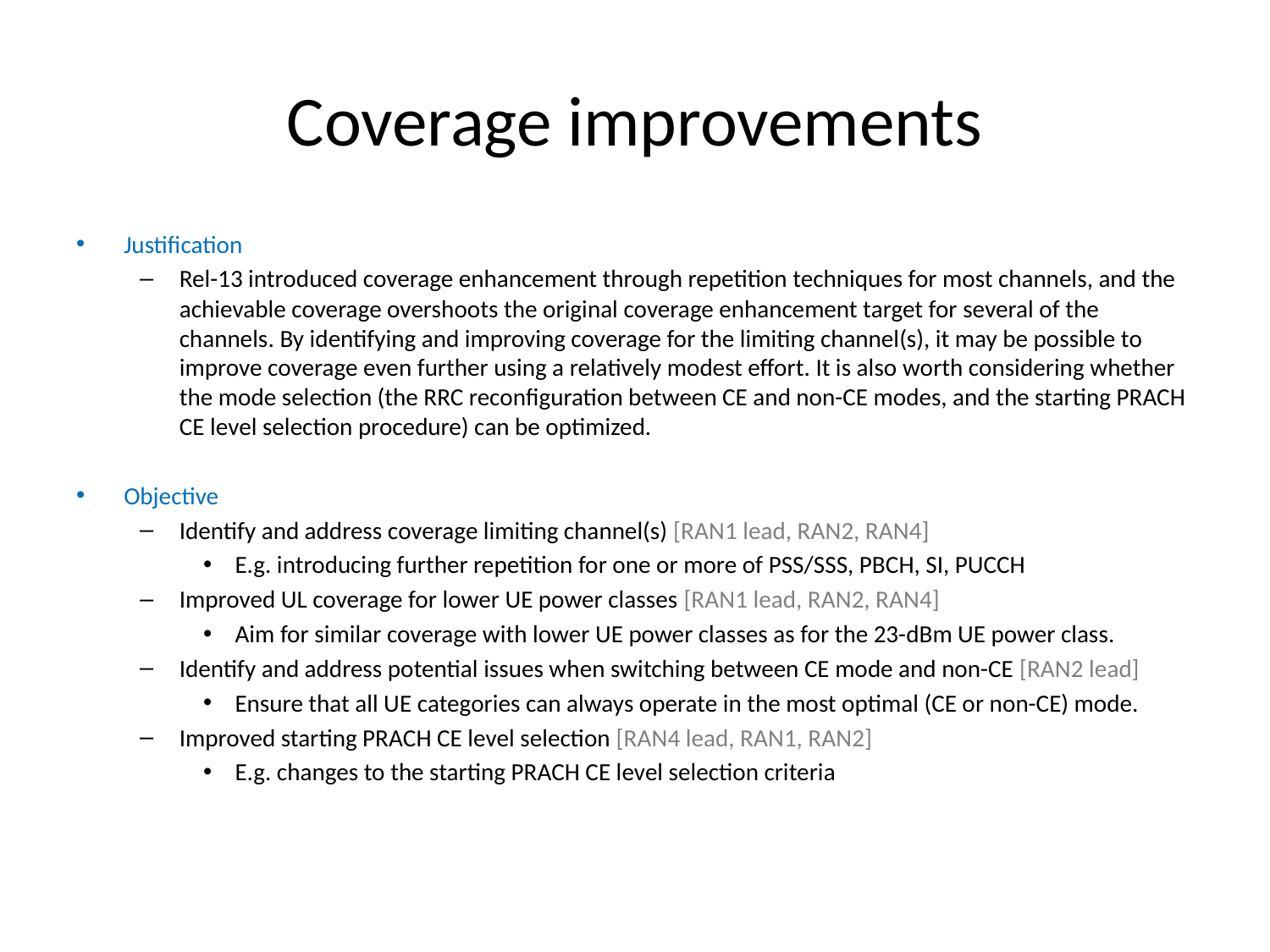

# Coverage improvements
Justification
Rel-13 introduced coverage enhancement through repetition techniques for most channels, and the achievable coverage overshoots the original coverage enhancement target for several of the channels. By identifying and improving coverage for the limiting channel(s), it may be possible to improve coverage even further using a relatively modest effort. It is also worth considering whether the mode selection (the RRC reconfiguration between CE and non-CE modes, and the starting PRACH CE level selection procedure) can be optimized.

Objective
Identify and address coverage limiting channel(s) [RAN1 lead, RAN2, RAN4]
E.g. introducing further repetition for one or more of PSS/SSS, PBCH, SI, PUCCH
Improved UL coverage for lower UE power classes [RAN1 lead, RAN2, RAN4]
Aim for similar coverage with lower UE power classes as for the 23-dBm UE power class.
Identify and address potential issues when switching between CE mode and non-CE [RAN2 lead]
Ensure that all UE categories can always operate in the most optimal (CE or non-CE) mode.
Improved starting PRACH CE level selection [RAN4 lead, RAN1, RAN2]
E.g. changes to the starting PRACH CE level selection criteria